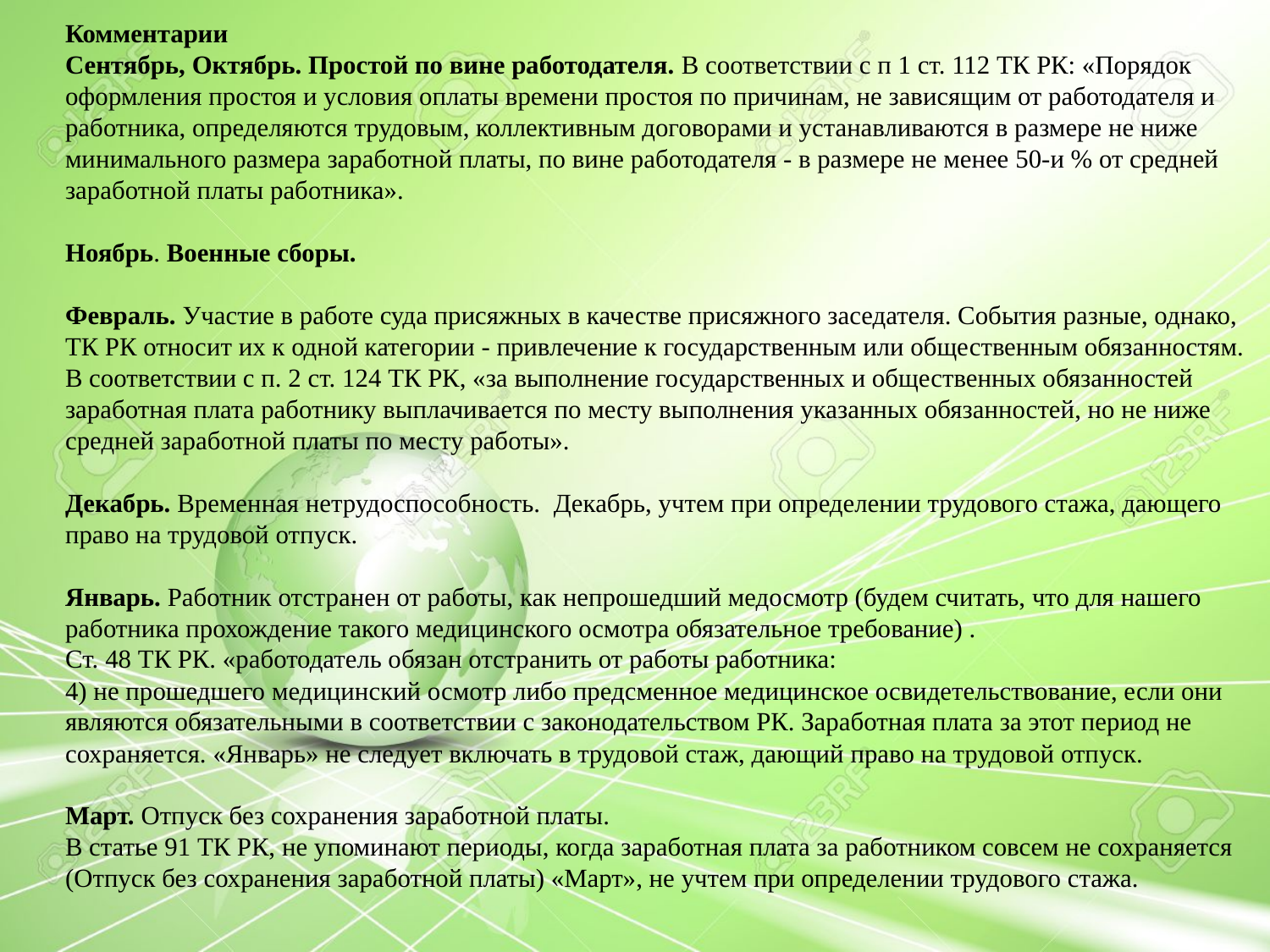

Комментарии
Сентябрь, Октябрь. Простой по вине работодателя. В соответствии с п 1 ст. 112 ТК РК: «Порядок оформления простоя и условия оплаты времени простоя по причинам, не зависящим от работодателя и работника, определяются трудовым, коллективным договорами и устанавливаются в размере не ниже минимального размера заработной платы, по вине работодателя - в размере не менее 50-и % от средней заработной платы работника».

Ноябрь. Военные сборы.

Февраль. Участие в работе суда присяжных в качестве присяжного заседателя. События разные, однако, ТК РК относит их к одной категории - привлечение к государственным или общественным обязанностям. В соответствии с п. 2 ст. 124 ТК РК, «за выполнение государственных и общественных обязанностей заработная плата работнику выплачивается по месту выполнения указанных обязанностей, но не ниже средней заработной платы по месту работы».

Декабрь. Временная нетрудоспособность.  Декабрь, учтем при определении трудового стажа, дающего право на трудовой отпуск.

Январь. Работник отстранен от работы, как непрошедший медосмотр (будем считать, что для нашего работника прохождение такого медицинского осмотра обязательное требование) .
Cт. 48 ТК РК. «работодатель обязан отстранить от работы работника:
4) не прошедшего медицинский осмотр либо предсменное медицинское освидетельствование, если они являются обязательными в соответствии с законодательством РК. Заработная плата за этот период не сохраняется. «Январь» не следует включать в трудовой стаж, дающий право на трудовой отпуск.

Март. Отпуск без сохранения заработной платы.
В статье 91 ТК РК, не упоминают периоды, когда заработная плата за работником совсем не сохраняется (Отпуск без сохранения заработной платы) «Март», не учтем при определении трудового стажа.